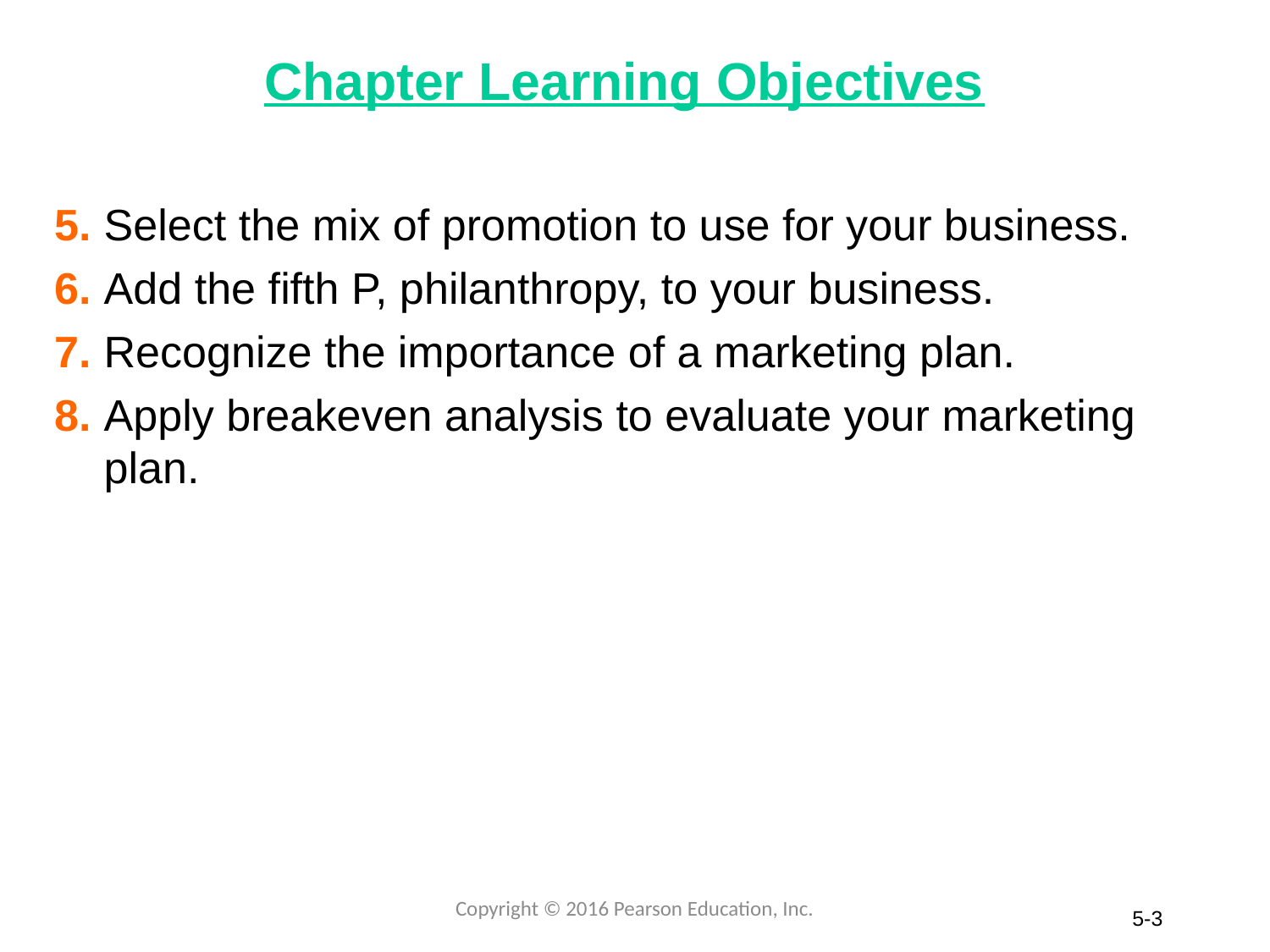

# Chapter Learning Objectives
5. Select the mix of promotion to use for your business.

6. Add the fifth P, philanthropy, to your business.

7. Recognize the importance of a marketing plan.

8. Apply breakeven analysis to evaluate your marketing
    plan.

Copyright © 2016 Pearson Education, Inc.